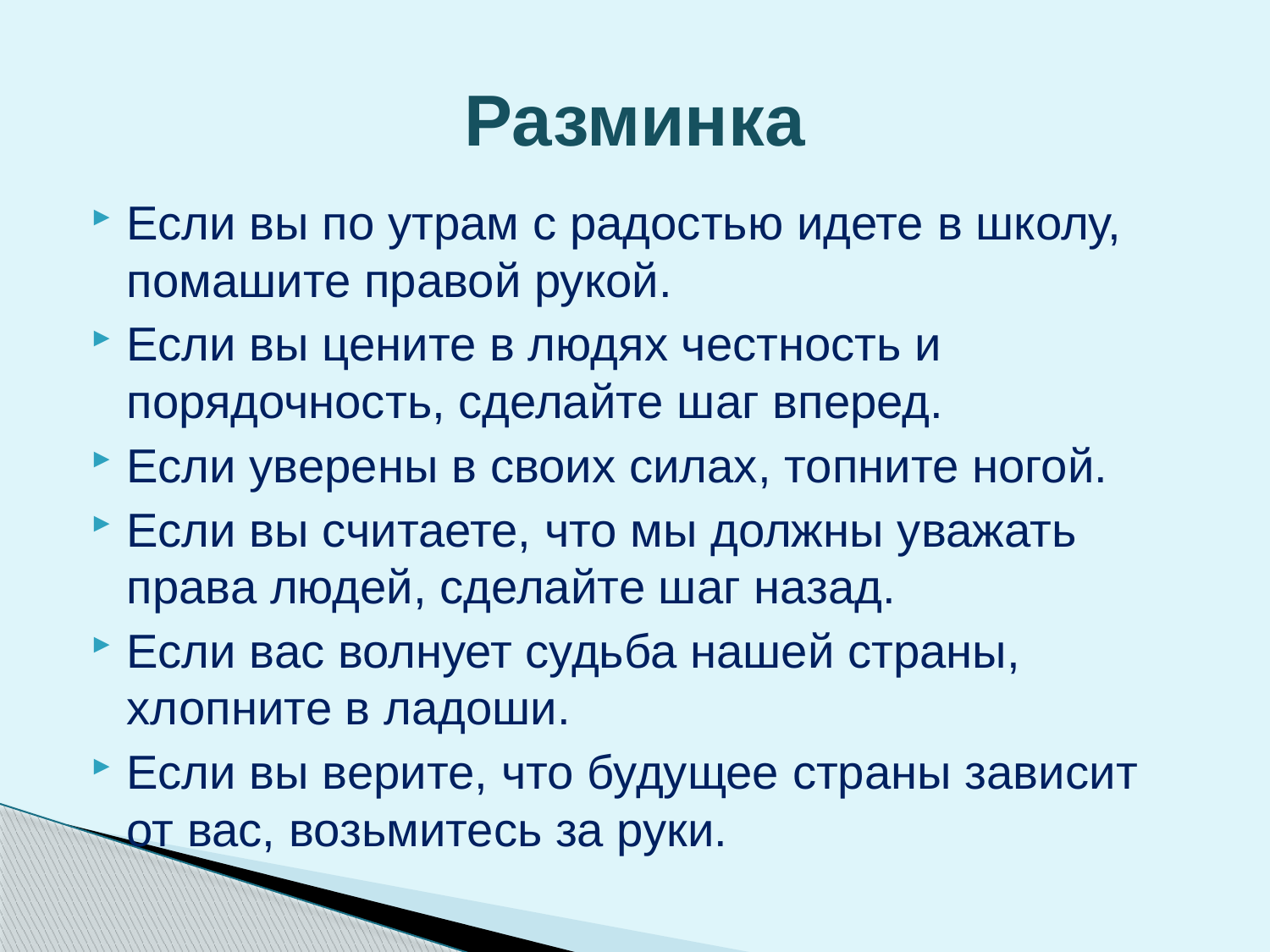

# Разминка
Если вы по утрам с радостью идете в школу, помашите правой рукой.
Если вы цените в людях честность и порядочность, сделайте шаг вперед.
Если уверены в своих силах, топните ногой.
Если вы считаете, что мы должны уважать права людей, сделайте шаг назад.
Если вас волнует судьба нашей страны, хлопните в ладоши.
Если вы верите, что будущее страны зависит от вас, возьмитесь за руки.